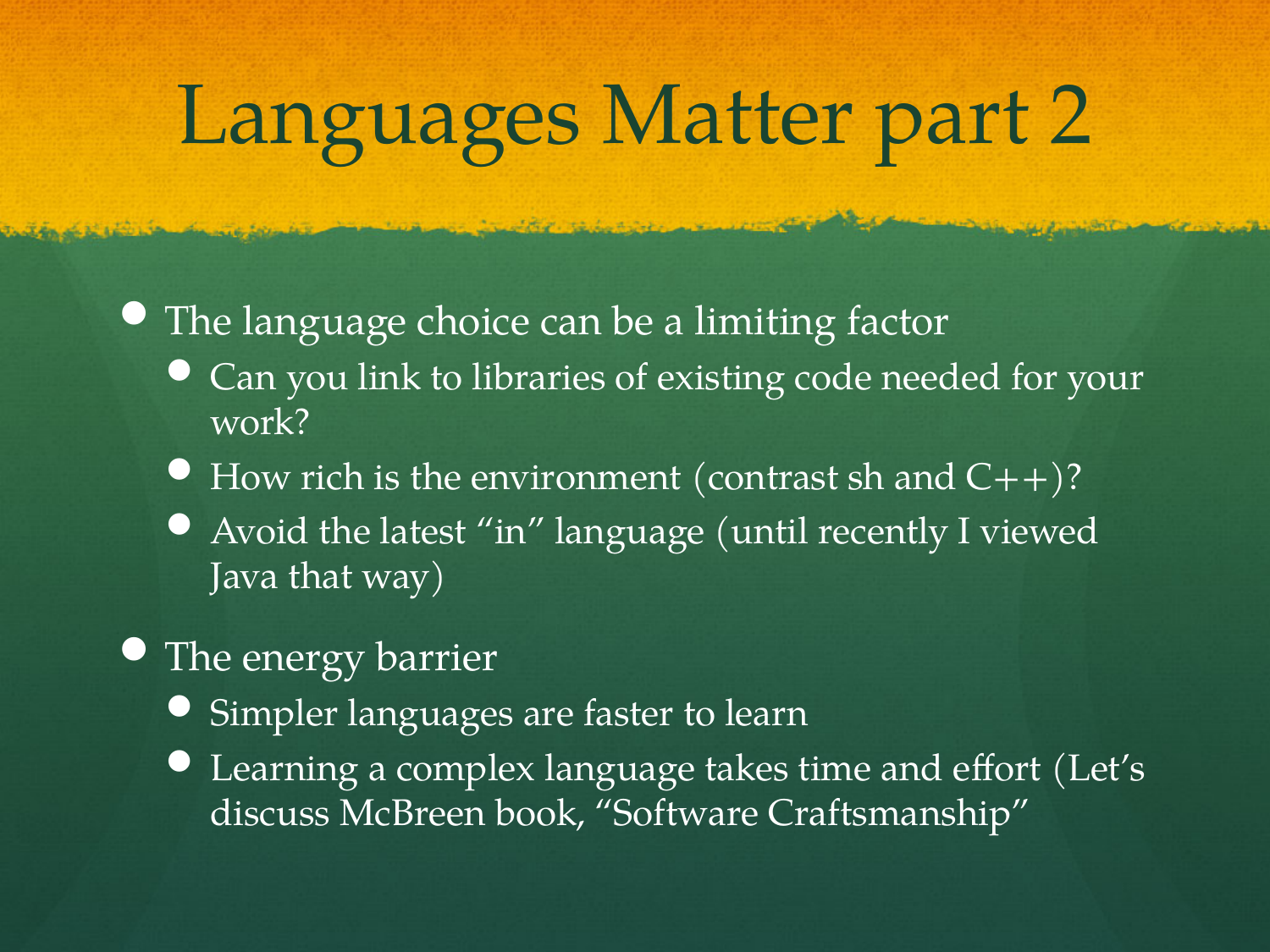

# Languages Matter part 2
The language choice can be a limiting factor
Can you link to libraries of existing code needed for your work?
How rich is the environment (contrast sh and C++)?
Avoid the latest “in” language (until recently I viewed Java that way)
The energy barrier
Simpler languages are faster to learn
Learning a complex language takes time and effort (Let’s discuss McBreen book, “Software Craftsmanship”